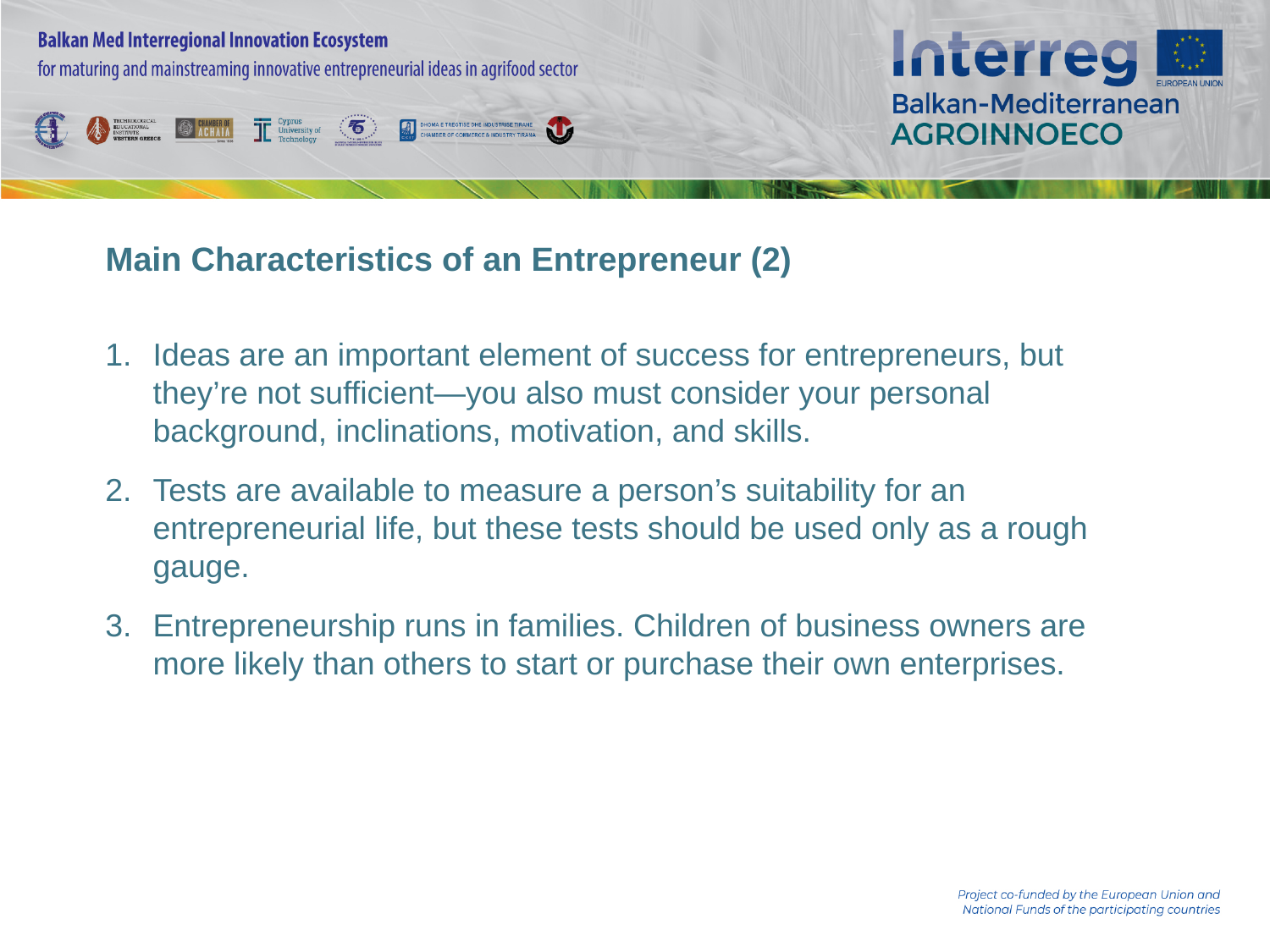

# Main Characteristics of an Entrepreneur (2)
Ideas are an important element of success for entrepreneurs, but they’re not sufficient—you also must consider your personal background, inclinations, motivation, and skills.
Tests are available to measure a person’s suitability for an entrepreneurial life, but these tests should be used only as a rough gauge.
Entrepreneurship runs in families. Children of business owners are more likely than others to start or purchase their own enterprises.